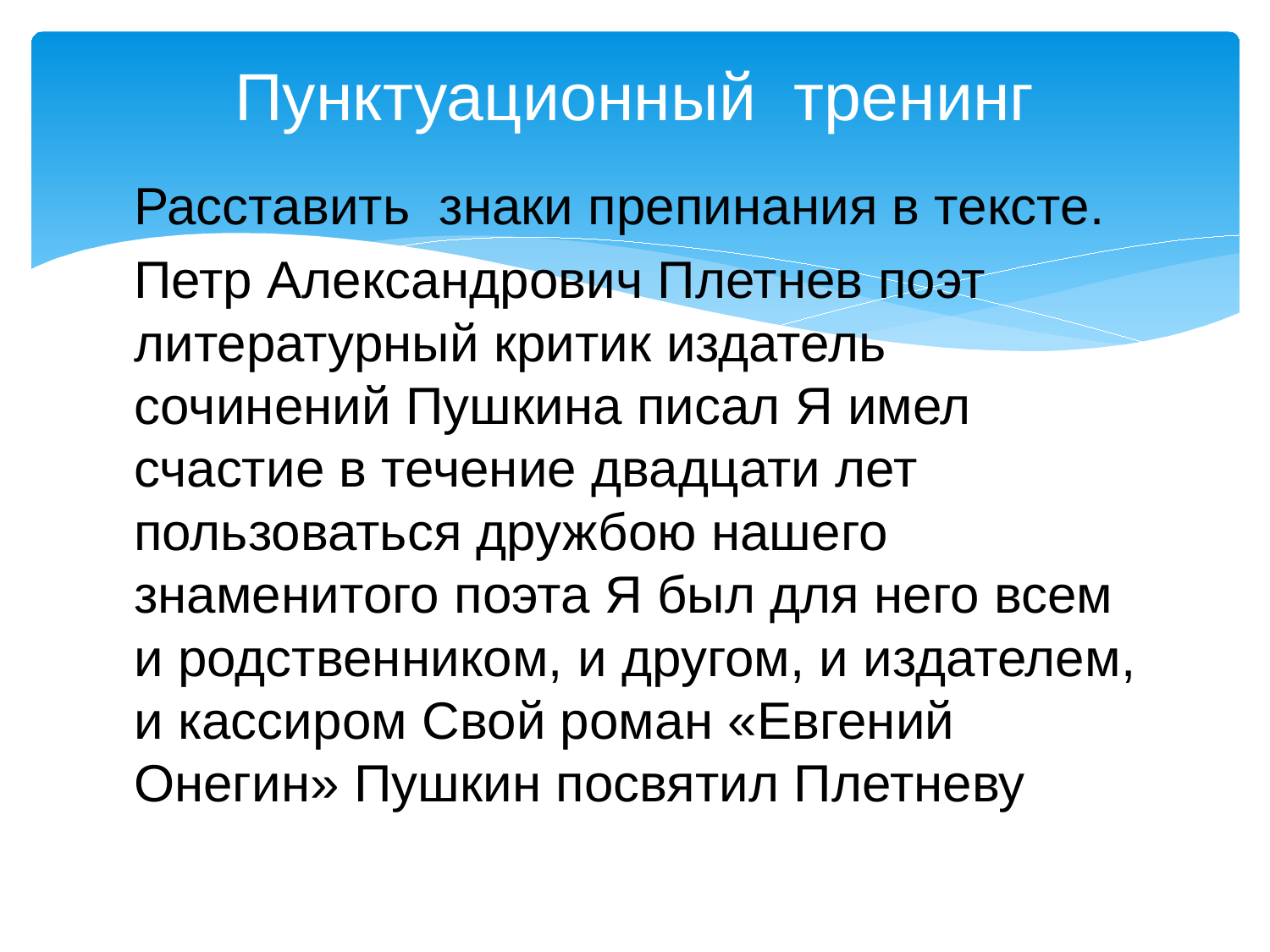

# Пунктуационный  тренинг
Расставить  знаки препинания в тексте.
Петр Александрович Плетнев поэт литературный критик издатель сочинений Пушкина писал Я имел счастие в течение двадцати лет пользоваться дружбою нашего знаменитого поэта Я был для него всем и родственником, и другом, и издателем, и кассиром Свой роман «Евгений Онегин» Пушкин посвятил Плетневу